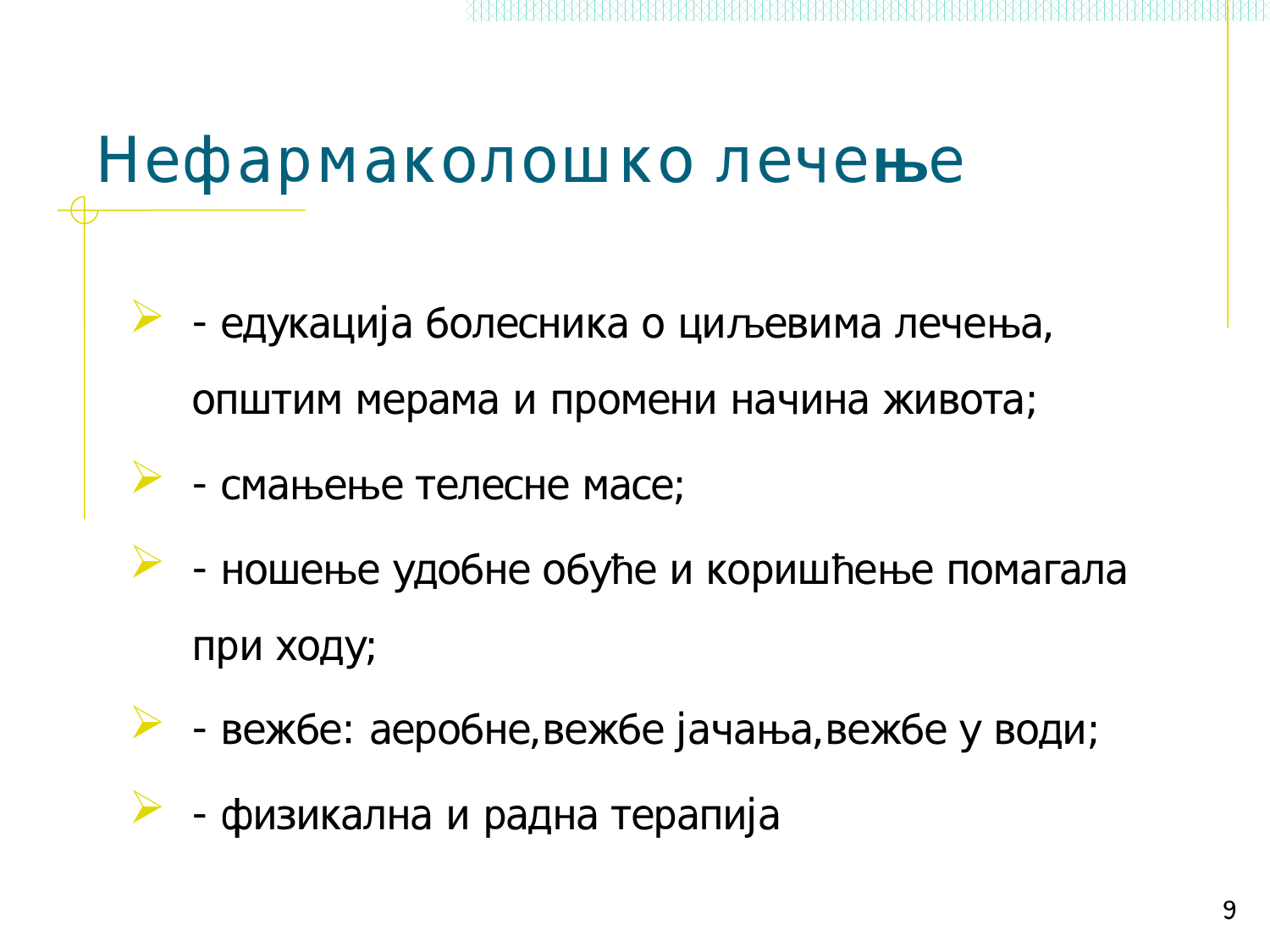

# Нефармаколошко лечење
- едукација болесника о циљевима лечења, општим мерама и промени начина живота;
- смањење телесне масе;
- ношење удобне обуће и коришћење помагала при ходу;
- вежбе: аеробне,вежбе јачања,вежбе у води;
- физикална и радна терапија
9